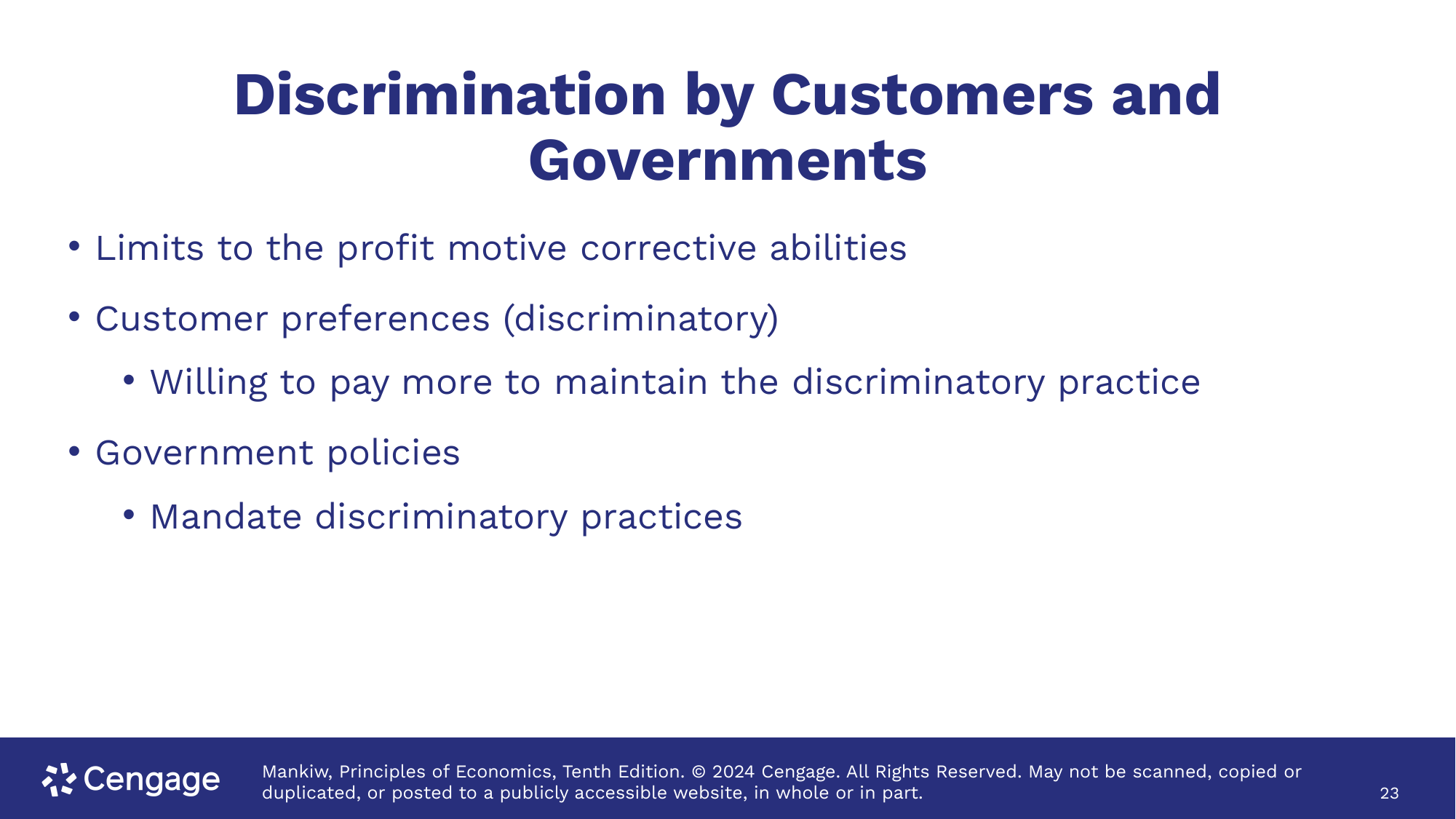

# Discrimination by Customers and Governments
Limits to the profit motive corrective abilities
Customer preferences (discriminatory)
Willing to pay more to maintain the discriminatory practice
Government policies
Mandate discriminatory practices